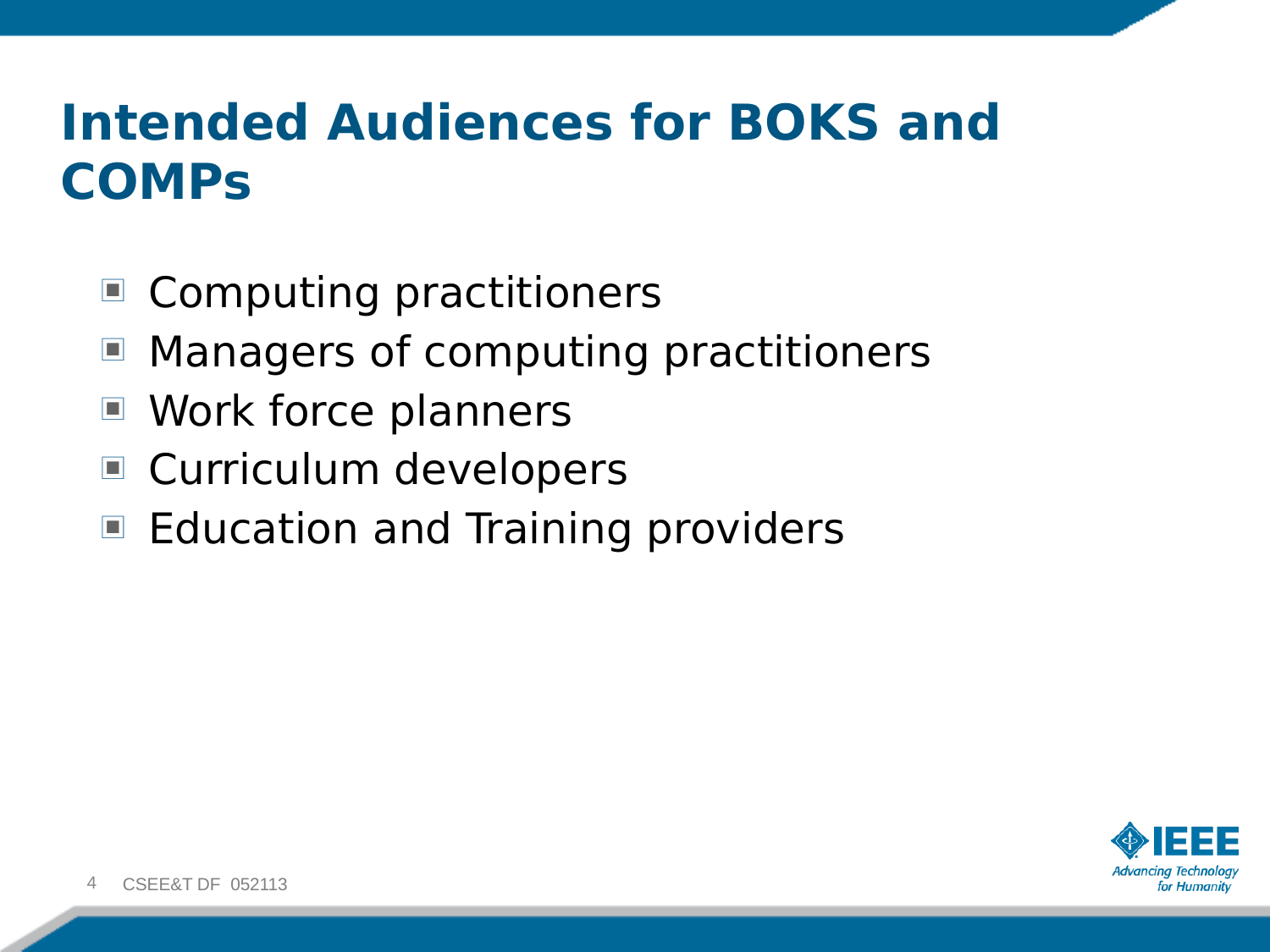

# Intended Audiences for BOKS and COMPs
Computing practitioners
Managers of computing practitioners
Work force planners
Curriculum developers
Education and Training providers

4